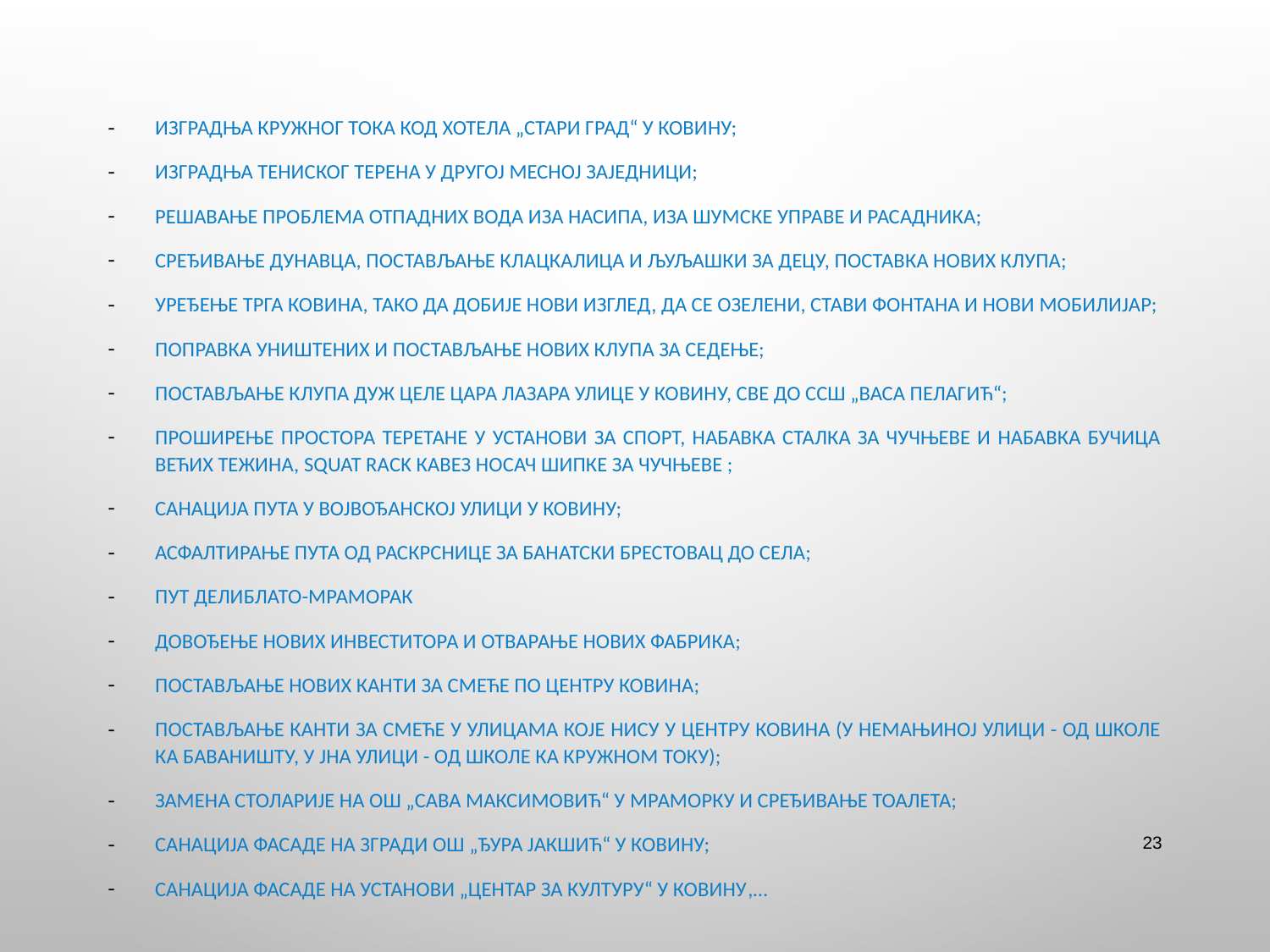

#
Изградња кружног тока код хотела „Стари град“ у Ковину;
Изградња тениског терена у Другој месној заједници;
Решавање проблема отпадних вода иза насипа, иза шумске управе и расадника;
Сређивање Дунавца, постављање клацкалица и љуљашки за децу, поставка нових клупа;
Уређење трга Ковина, тако да добије нови изглед, да се озелени, стави фонтана и нови мобилијар;
Поправка уништених и постављање нових клупа за седење;
Постављање клупа дуж целе Цара Лазара улице у Ковину, све до ССШ „Васа Пелагић“;
Проширење простора теретане у Установи за спорт, набавка сталка за чучњеве и набавка бучица већих тежина, squat rack кавез носач шипке за чучњеве ;
Санација пута у Војвођанској улици у Ковину;
Асфалтирање пута од раскрснице за Банатски Брестовац до села;
Пут Делиблато-Мраморак
Довођење нових инвеститора и отварање нових фабрика;
Постављање нових канти за смеће по центру Ковина;
Постављање канти за смеће у улицама које нису у центру Ковина (у Немањиној улици - од школе ка Баваништу, у ЈНА улици - од школе ка кружном току);
Замена столарије на ОШ „Сава Максимовић“ у Мраморку и сређивање тоалета;
Санација фасаде на згради ОШ „Ђура Јакшић“ у Ковину;
Санација фасаде на установи „Центар за културу“ у Ковину,…

23